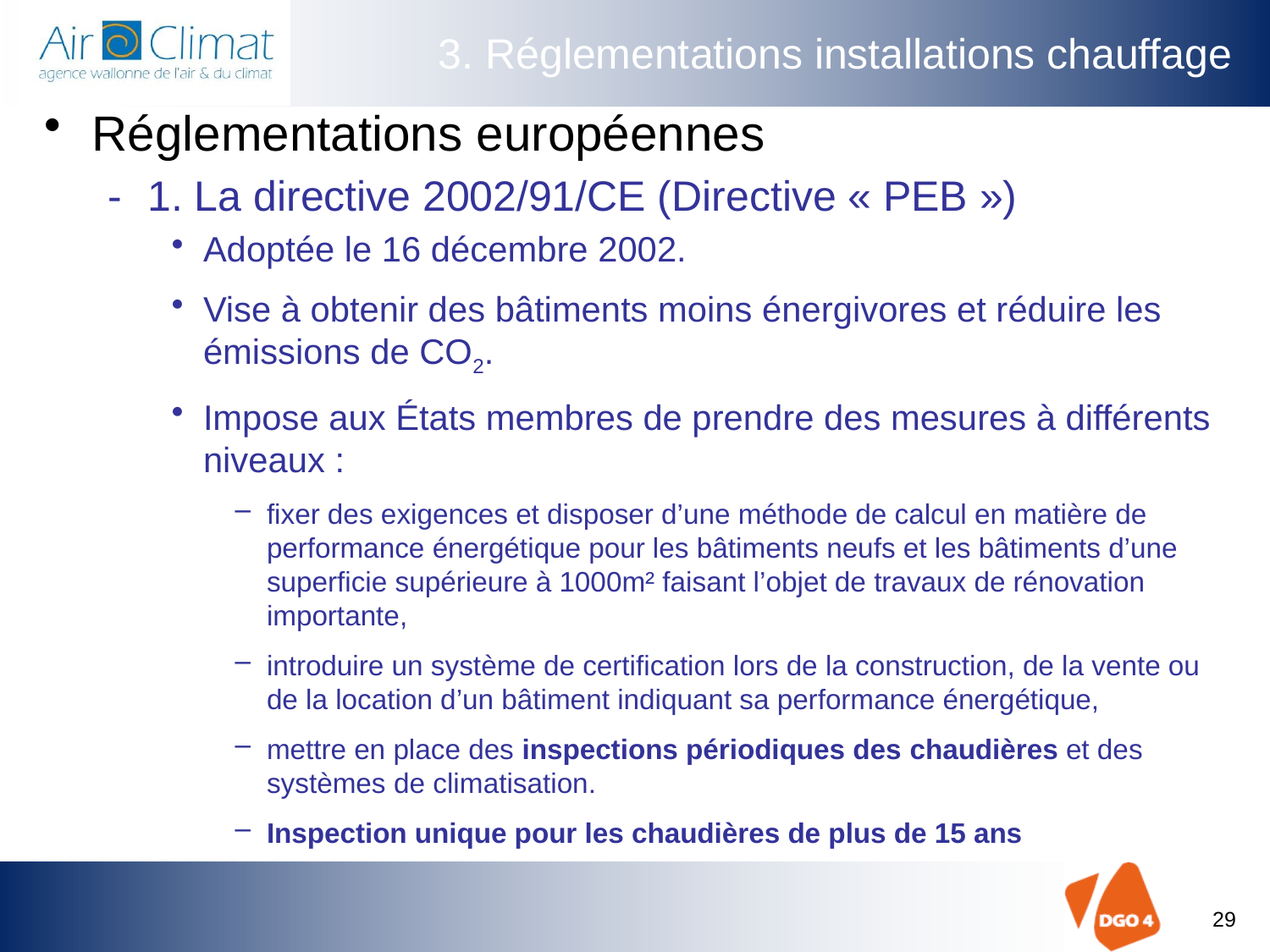

# 3. Réglementations installations chauffage
Réglementations européennes
-	1. La directive 2002/91/CE (Directive « PEB »)
Adoptée le 16 décembre 2002.
Vise à obtenir des bâtiments moins énergivores et réduire les émissions de CO2.
Impose aux États membres de prendre des mesures à différents niveaux :
fixer des exigences et disposer d’une méthode de calcul en matière de performance énergétique pour les bâtiments neufs et les bâtiments d’une superficie supérieure à 1000m² faisant l’objet de travaux de rénovation importante,
introduire un système de certification lors de la construction, de la vente ou de la location d’un bâtiment indiquant sa performance énergétique,
mettre en place des inspections périodiques des chaudières et des systèmes de climatisation.
Inspection unique pour les chaudières de plus de 15 ans

29